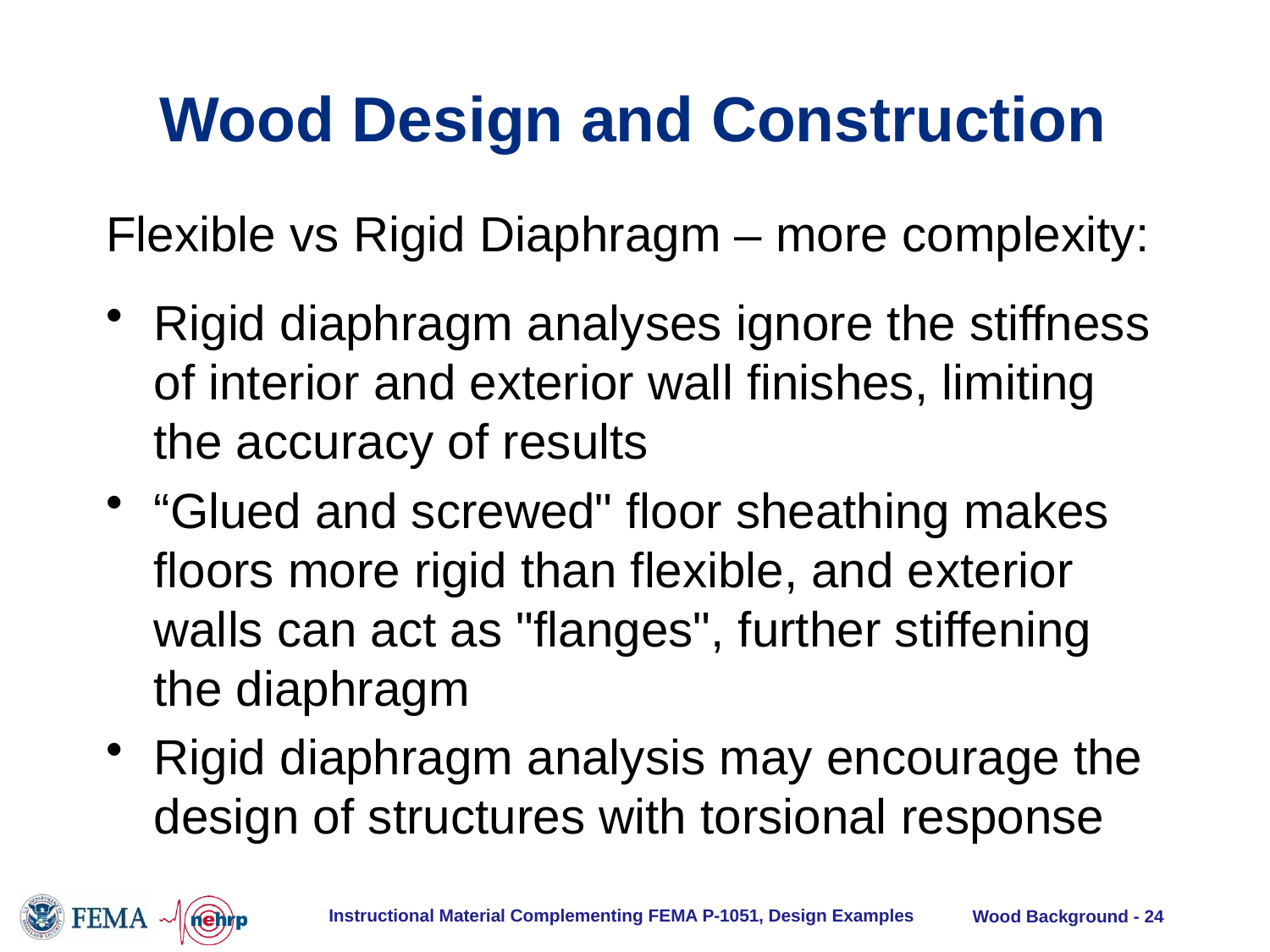

# Wood Design and Construction
Flexible vs Rigid Diaphragm – more complexity:

Rigid diaphragm analyses ignore the stiffness of interior and exterior wall finishes, limiting the accuracy of results
“Glued and screwed" floor sheathing makes floors more rigid than flexible, and exterior walls can act as "flanges", further stiffening the diaphragm
Rigid diaphragm analysis may encourage the design of structures with torsional response